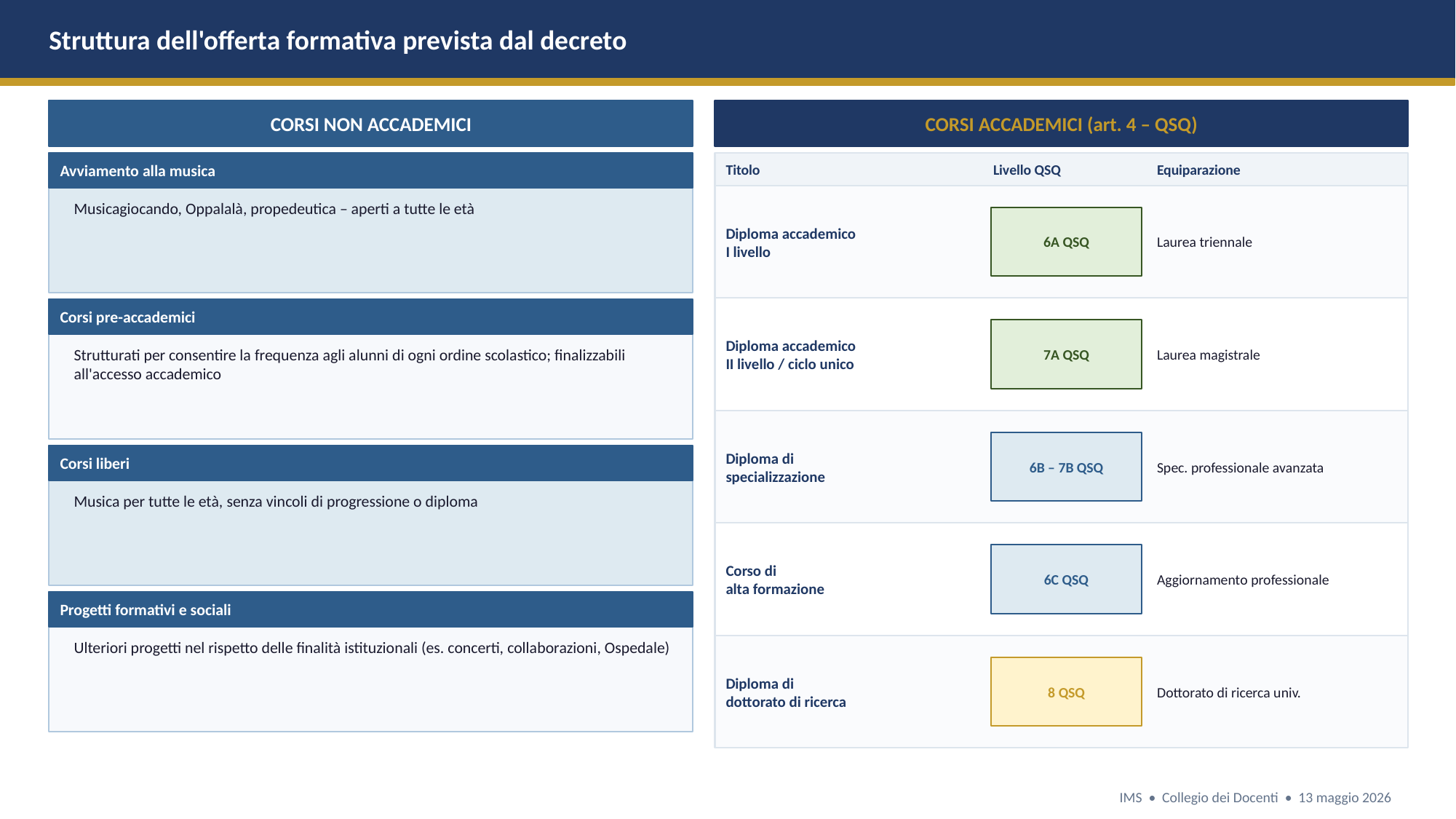

Struttura dell'offerta formativa prevista dal decreto

CORSI NON ACCADEMICI

CORSI ACCADEMICI (art. 4 – QSQ)

Avviamento alla musica

Titolo
Livello QSQ
Equiparazione

Diploma accademico
I livello
Laurea triennale
Musicagiocando, Oppalalà, propedeutica – aperti a tutte le età

6A QSQ

Diploma accademico
II livello / ciclo unico
Laurea magistrale

Corsi pre-accademici

7A QSQ
Strutturati per consentire la frequenza agli alunni di ogni ordine scolastico; finalizzabili all'accesso accademico

Diploma di
specializzazione
Spec. professionale avanzata

6B – 7B QSQ

Corsi liberi
Musica per tutte le età, senza vincoli di progressione o diploma

Corso di
alta formazione
Aggiornamento professionale

6C QSQ

Progetti formativi e sociali
Ulteriori progetti nel rispetto delle finalità istituzionali (es. concerti, collaborazioni, Ospedale)

Diploma di
dottorato di ricerca
Dottorato di ricerca univ.

8 QSQ
IMS  •  Collegio dei Docenti  •  13 maggio 2026